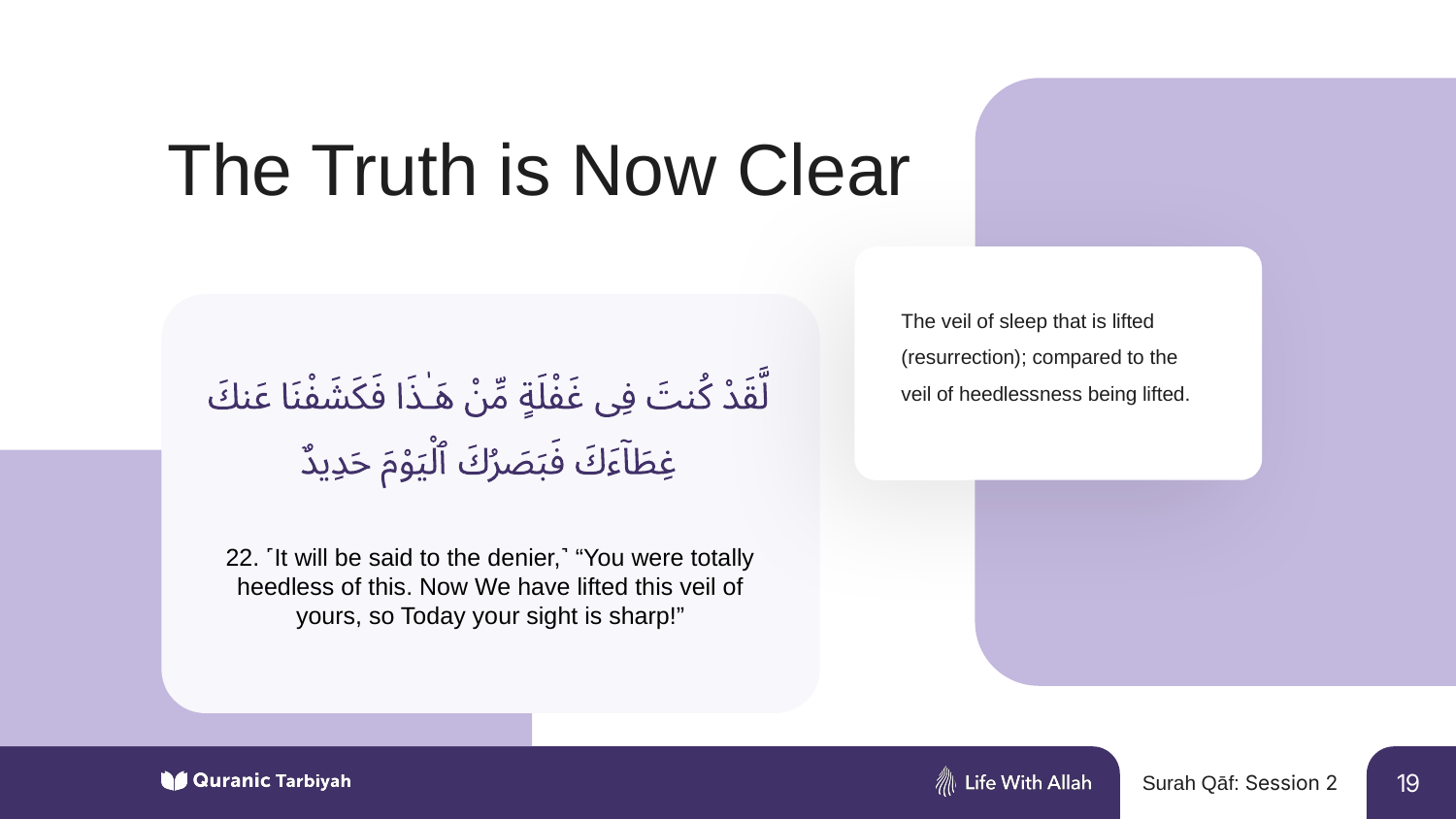

The Truth is Now Clear

The veil of sleep that is lifted (resurrection); compared to the veil of heedlessness being lifted.

22. ˹It will be said to the denier,˺ “You were totally heedless of this. Now We have lifted this veil of yours, so Today your sight is sharp!”